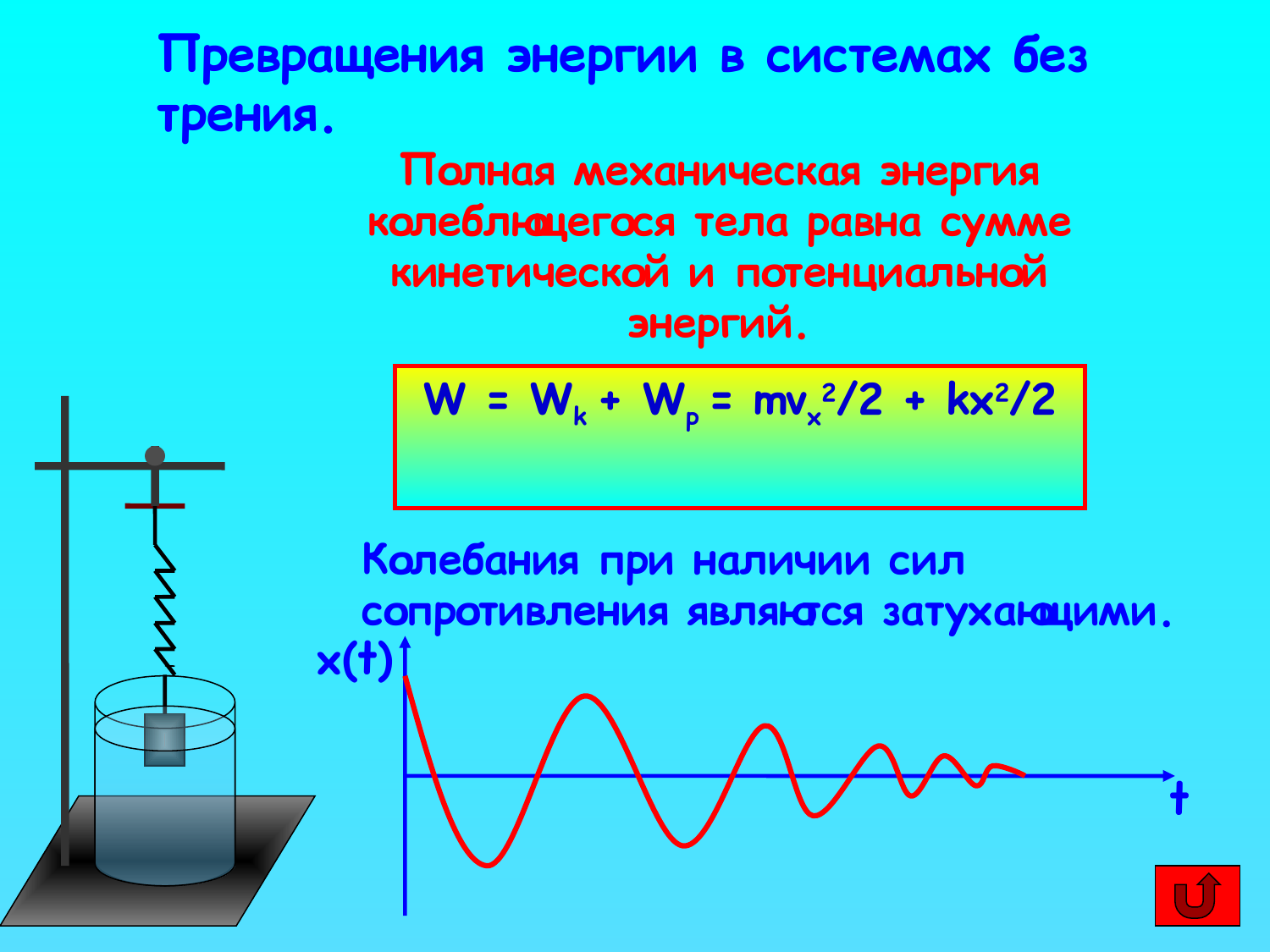

Превращения энергии в системах без трения.
Полная механическая энергия колеблющегося тела равна сумме кинетической и потенциальной энергий.
W = Wk + Wp = mvx2/2 + kx2/2

Колебания при наличии сил сопротивления являются затухающими.
x(t)

t